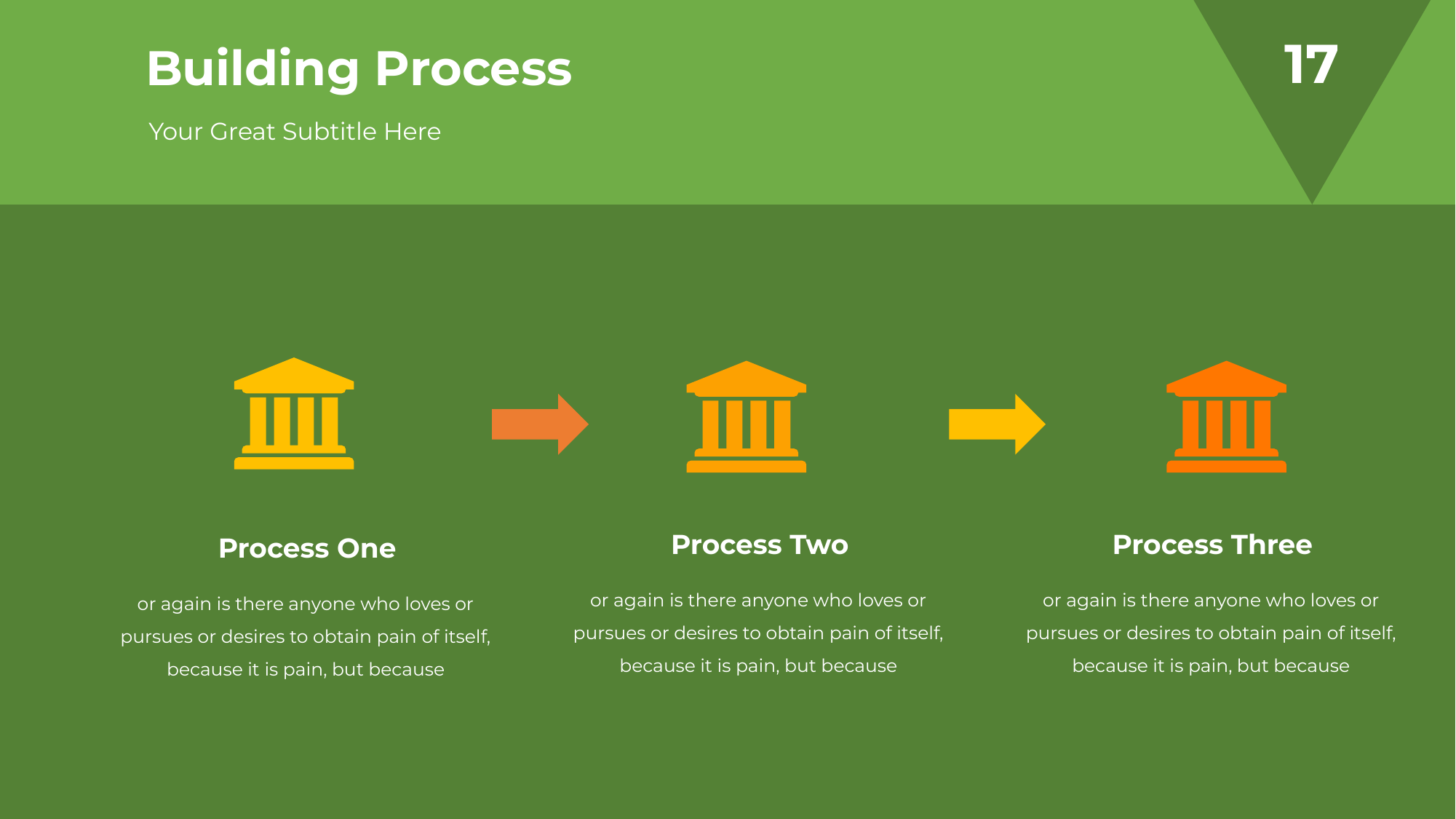

17
Building Process
Your Great Subtitle Here

Process Two
Process Three
Process One
or again is there anyone who loves or pursues or desires to obtain pain of itself, because it is pain, but because
or again is there anyone who loves or pursues or desires to obtain pain of itself, because it is pain, but because
or again is there anyone who loves or pursues or desires to obtain pain of itself, because it is pain, but because